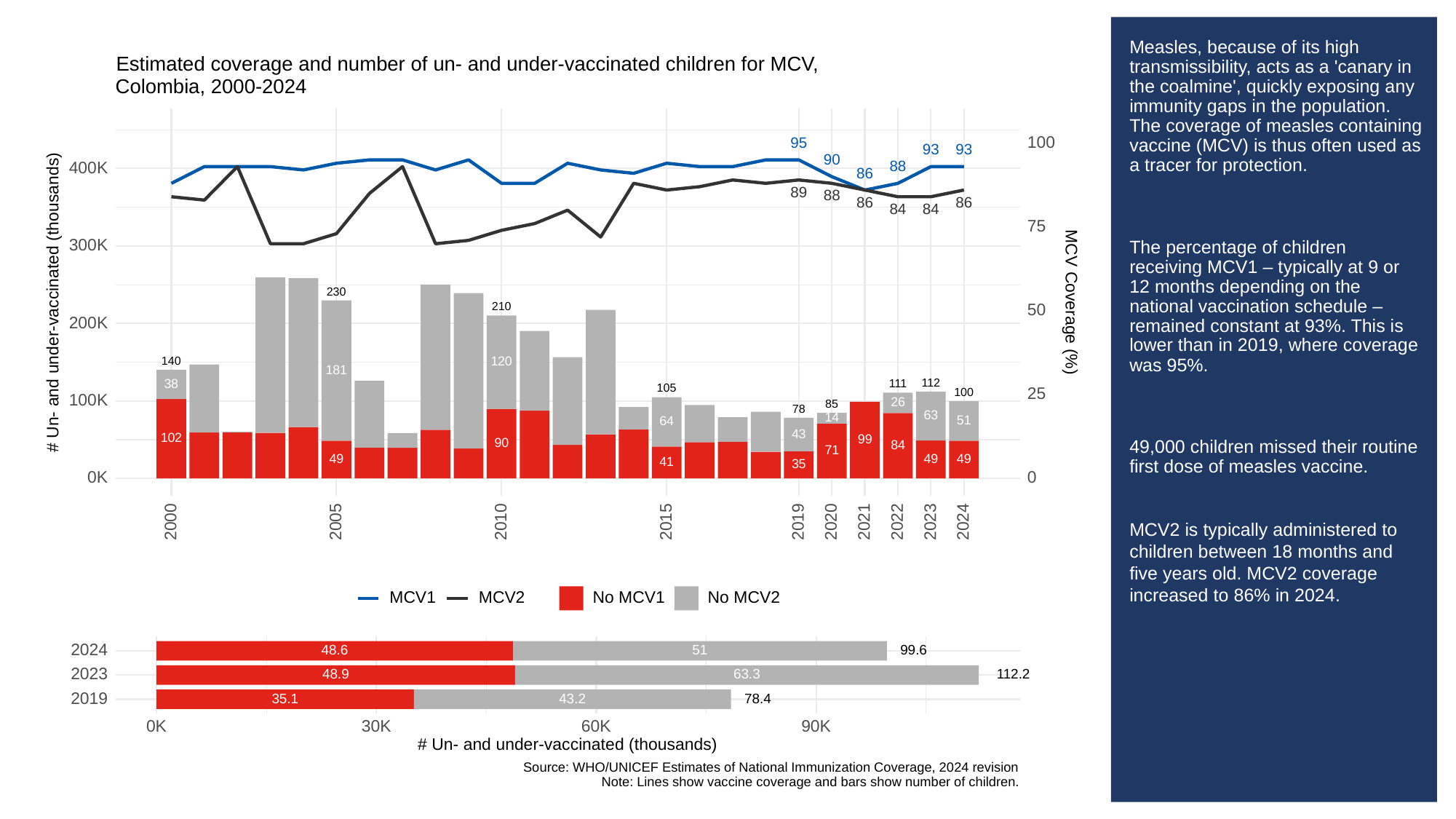

# Measles, because of its high transmissibility, acts as a 'canary in the coalmine', quickly exposing any immunity gaps in the population. The coverage of measles containing vaccine (MCV) is thus often used as a tracer for protection.

The percentage of children receiving MCV1 – typically at 9 or 12 months depending on the national vaccination schedule – remained constant at 93%. This is lower than in 2019, where coverage was 95%.

49,000 children missed their routine first dose of measles vaccine.

MCV2 is typically administered to children between 18 months and five years old. MCV2 coverage increased to 86% in 2024.

Estimated coverage and number of un- and under-vaccinated children for MCV,
Colombia, 2000-2024

100
95
93
93
90

88
400K

86

89
88
86
86
84
84

75
300K

230

# Un- and under-vaccinated (thousands)
MCV Coverage (%)

210
50

200K

140

120

181

112
38
111

105
25
100

100K

26

85

78

63

14
51
64

43

102

99
90

84

71

49
49
49
41
35
0K
0

2023
2000
2005
2010
2015
2019
2020
2021
2022
2024

MCV1
MCV2
No MCV1
No MCV2

2024
48.6
51
99.6

2023
63.3
48.9
112.2

2019
35.1
43.2
78.4

30K
0K
60K
90K
# Un- and under-vaccinated (thousands)
Source: WHO/UNICEF Estimates of National Immunization Coverage, 2024 revision
Note: Lines show vaccine coverage and bars show number of children.